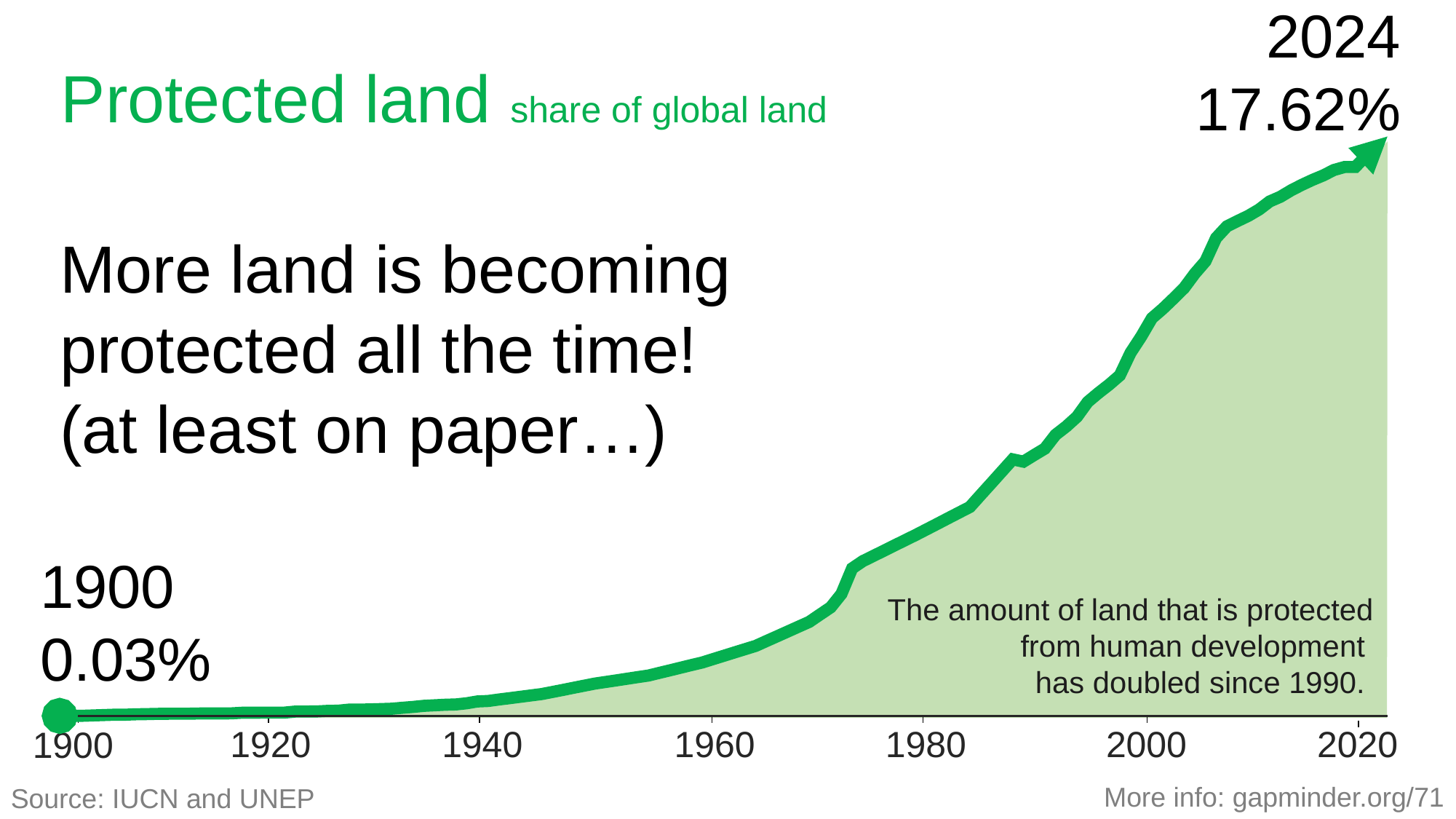

2024
17.62%
Protected land share of global land

More land is becoming
protected all the time!
(at least on paper…)
1900
0.03%
The amount of land that is protected from human development
has doubled since 1990.

1920
1940
1960
1980
2000
2020

1900
More info: gapminder.org/71
Source: IUCN and UNEP